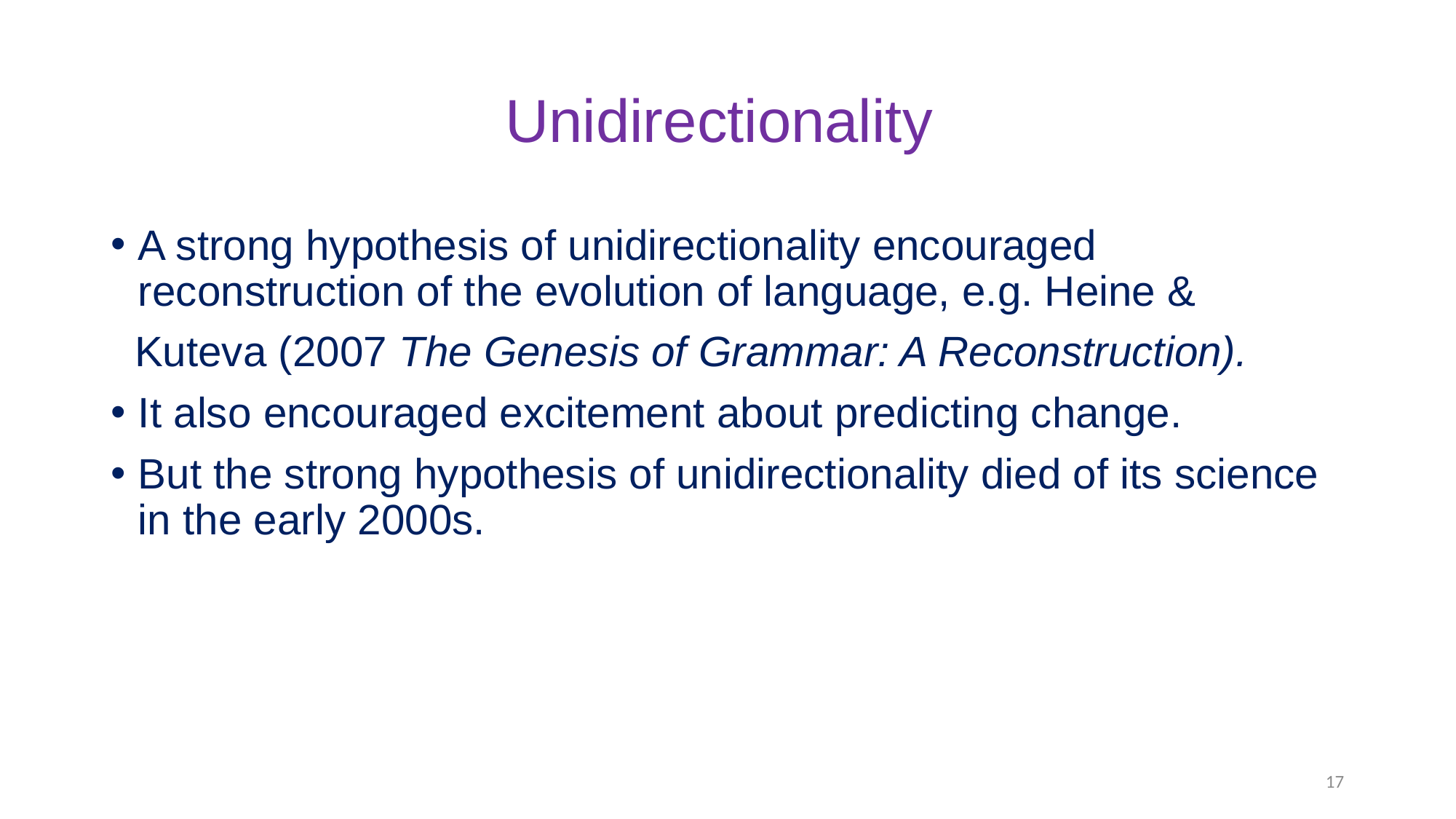

# Unidirectionality
A strong hypothesis of unidirectionality encouraged reconstruction of the evolution of language, e.g. Heine &
  Kuteva (2007 The Genesis of Grammar: A Reconstruction).
It also encouraged excitement about predicting change.
But the strong hypothesis of unidirectionality died of its science in the early 2000s.
17